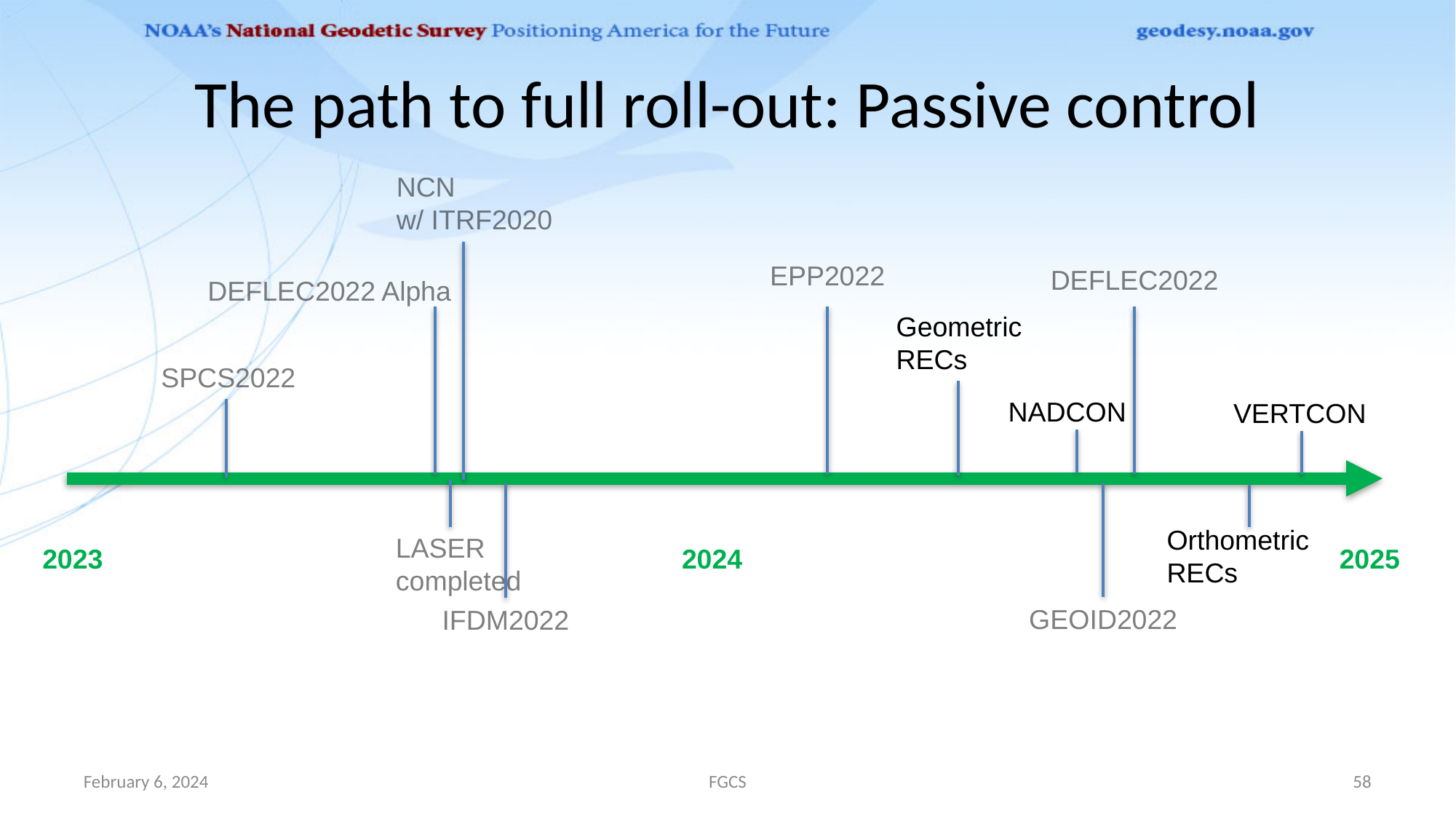

# The path to full roll-out: Passive control
NCN
w/ ITRF2020
EPP2022
DEFLEC2022
DEFLEC2022 Alpha
Geometric RECs
SPCS2022
NADCON
VERTCON
Orthometric RECs
LASER
completed
2023
2024
2025
GEOID2022
IFDM2022
February 6, 2024
FGCS
58